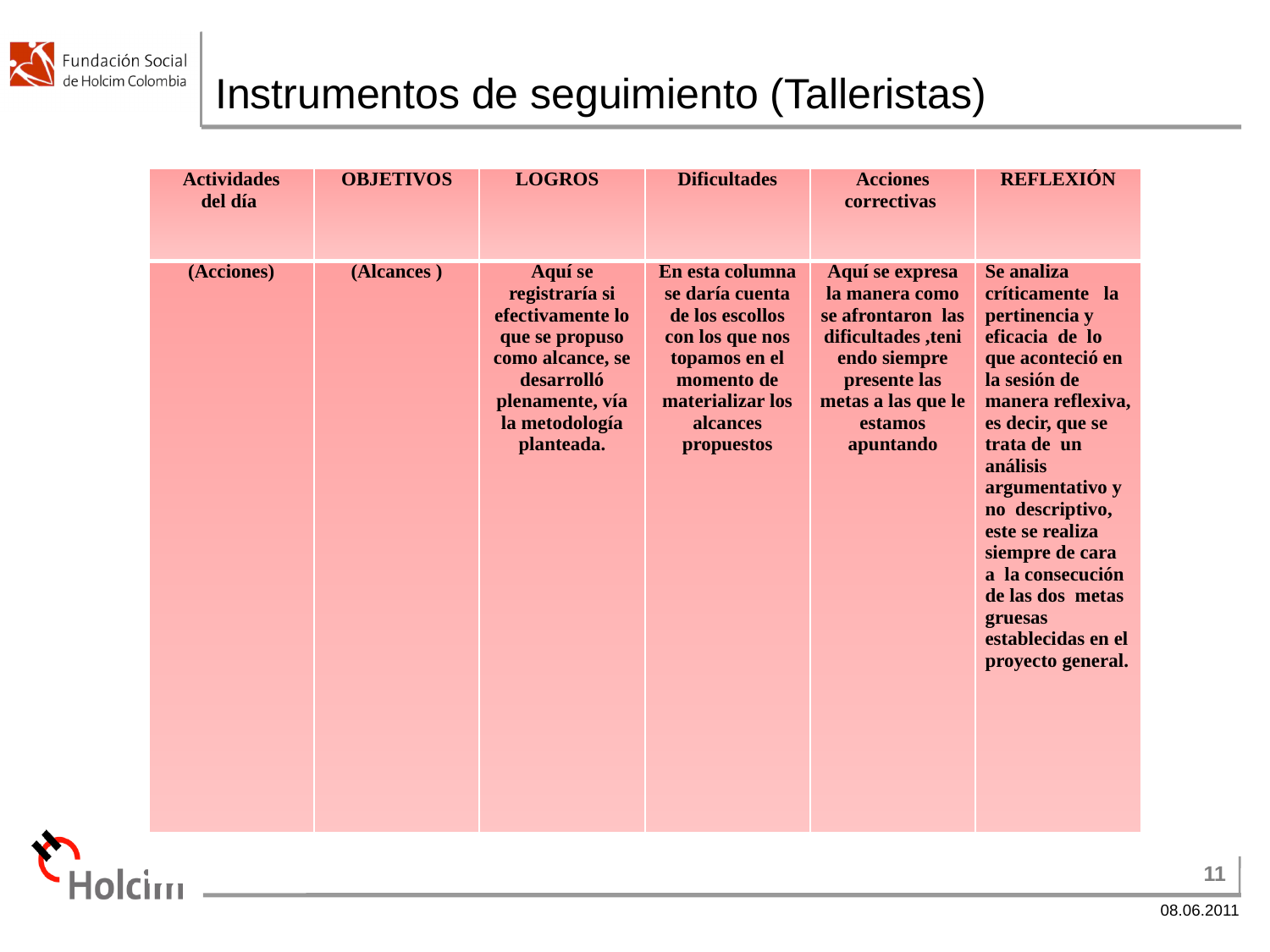

# Instrumentos de seguimiento (Talleristas)
| Actividades del día | OBJETIVOS | LOGROS | Dificultades | Acciones correctivas | REFLEXIÓN |
| --- | --- | --- | --- | --- | --- |
| (Acciones) | (Alcances ) | Aquí se registraría si efectivamente lo que se propuso como alcance, se desarrolló plenamente, vía la metodología planteada. | En esta columna se daría cuenta de los escollos con los que nos topamos en el momento de materializar los alcances propuestos | Aquí se expresa la manera como se afrontaron las dificultades ,teniendo siempre presente las metas a las que le estamos apuntando | Se analiza críticamente la pertinencia y eficacia de lo que aconteció en la sesión de manera reflexiva, es decir, que se trata de un análisis argumentativo y no descriptivo, este se realiza siempre de cara a la consecución de las dos metas gruesas establecidas en el proyecto general. |
|  |  |  |  |  |  |